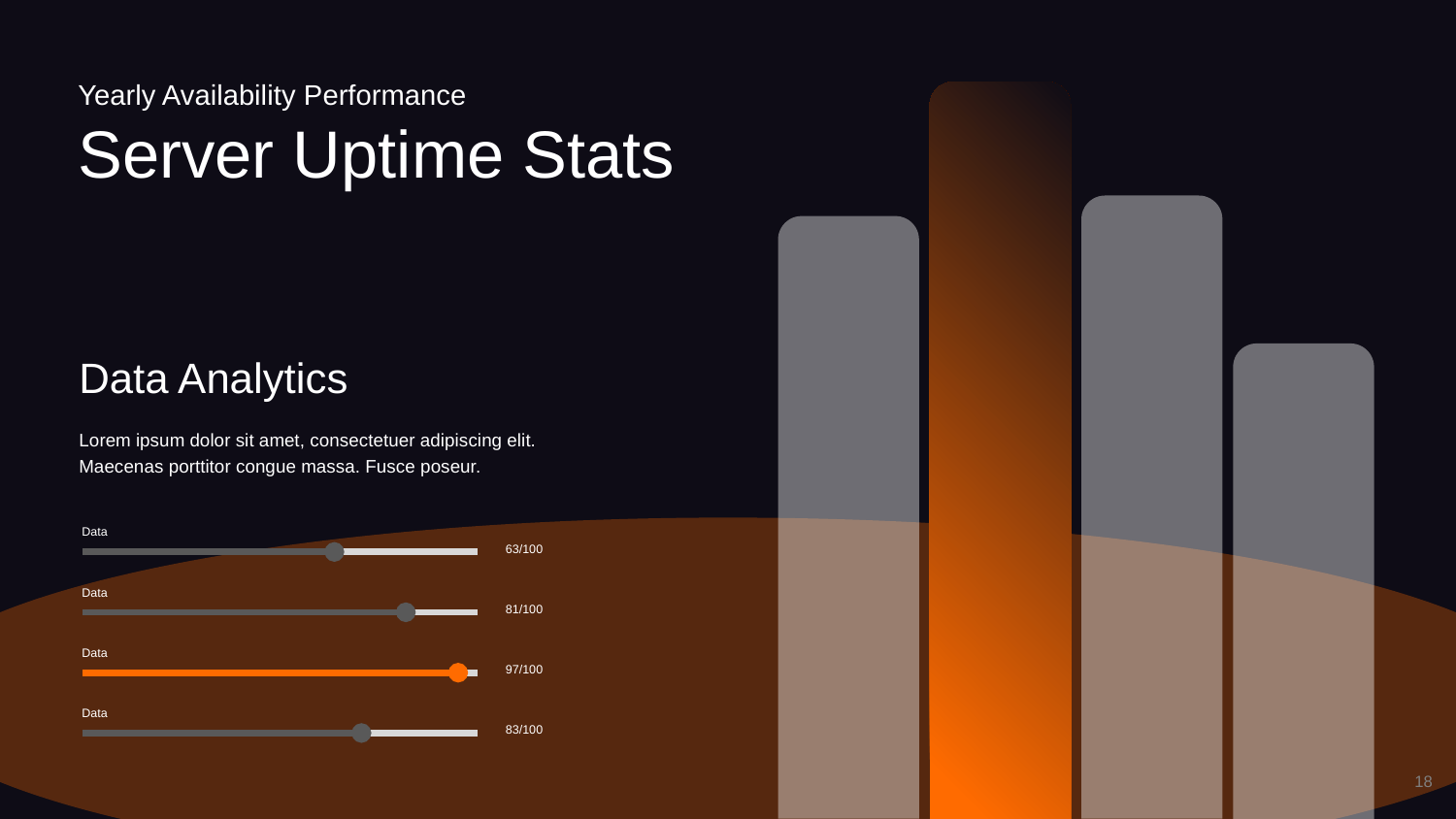

Yearly Availability Performance
Server Uptime Stats

Data Analytics
Lorem ipsum dolor sit amet, consectetuer adipiscing elit. Maecenas porttitor congue massa. Fusce poseur.

Data
63/100
Data
81/100
Data
97/100
Data
83/100